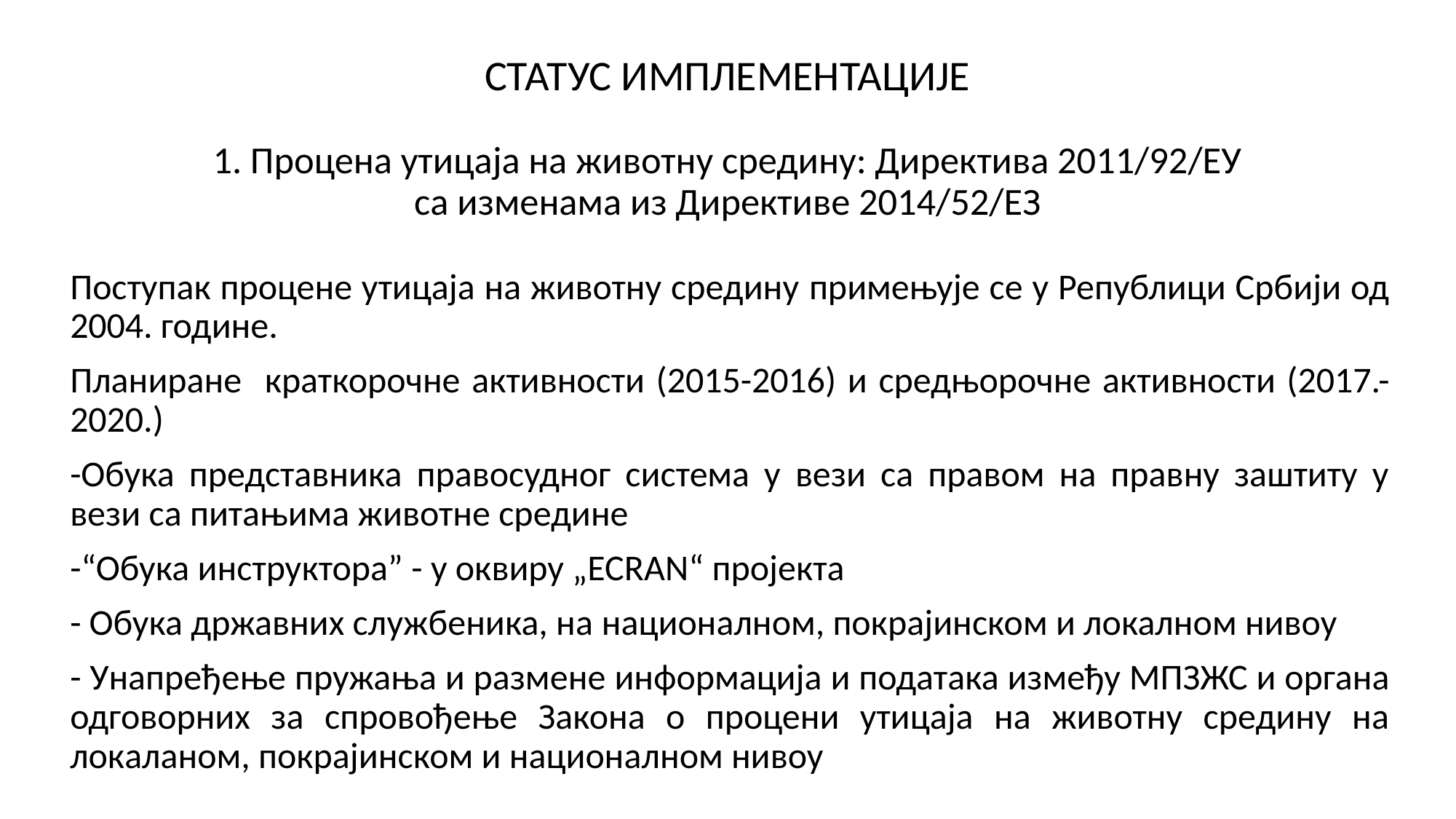

# СТАТУС ИМПЛЕМЕНТАЦИЈЕ 1. Процена утицаја на животну средину: Директива 2011/92/EУ са изменама из Директиве 2014/52/EЗ
Поступак процене утицаја на животну средину примењује се у Републици Србији од 2004. године.
Планиране  краткорочне активности (2015-2016) и средњорочне активности (2017.-2020.)
-Обука представника правосудног система у вези са правом на правну заштиту у вези са питањима животне средине
-“Oбука инструктора” - у оквиру „ECRAN“ пројекта
- Oбука државних службеника, на националном, покрајинском и локалном нивоу
- Унапређење пружања и размене информација и података између МПЗЖС и органа одговорних за спровођење Закона о процени утицаја на животну средину на локаланом, покрајинском и националном нивоу